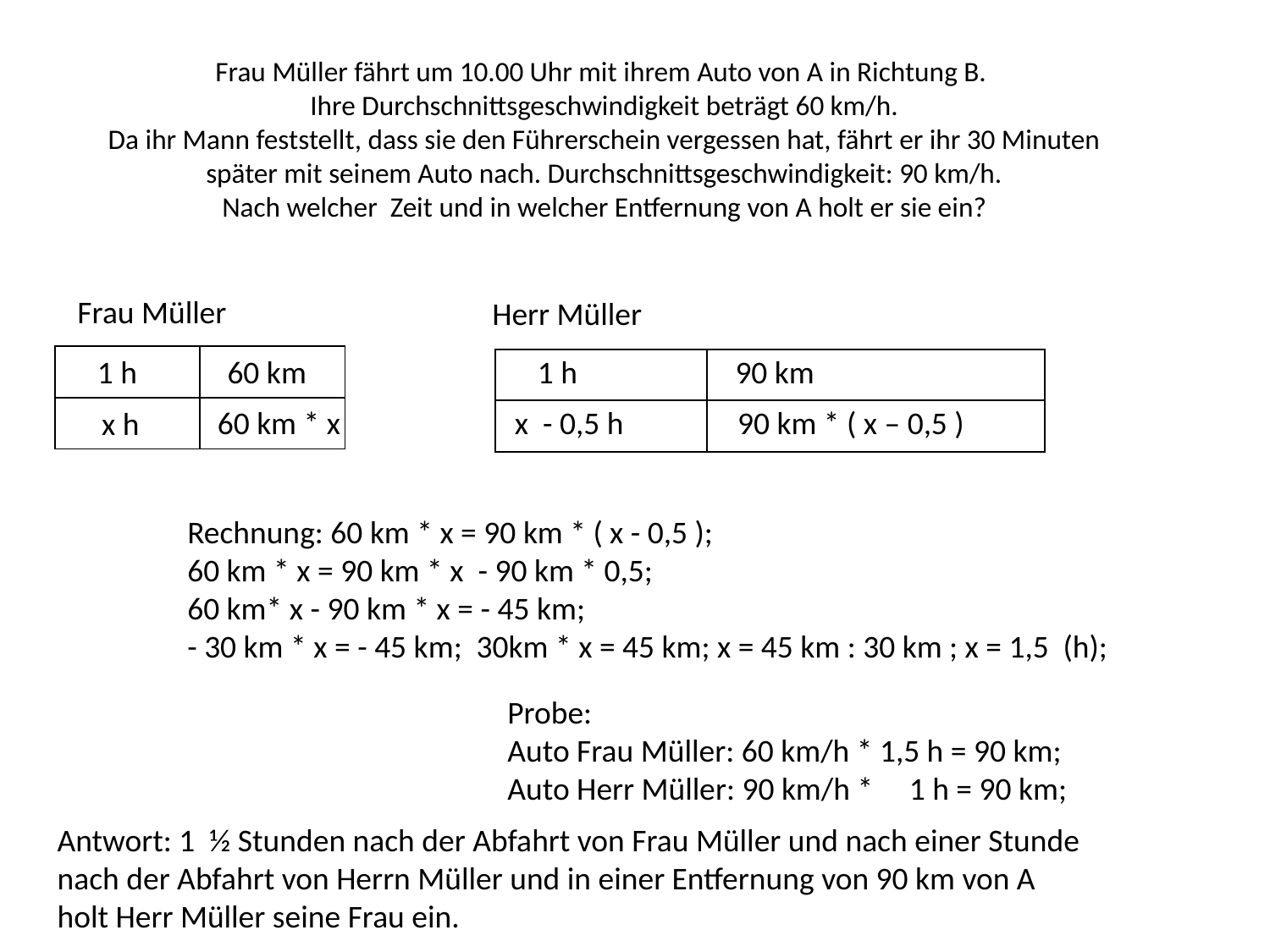

# Frau Müller fährt um 10.00 Uhr mit ihrem Auto von A in Richtung B. Ihre Durchschnittsgeschwindigkeit beträgt 60 km/h. Da ihr Mann feststellt, dass sie den Führerschein vergessen hat, fährt er ihr 30 Minuten später mit seinem Auto nach. Durchschnittsgeschwindigkeit: 90 km/h. Nach welcher  Zeit und in welcher Entfernung von A holt er sie ein?
Frau Müller
Herr Müller
|  |  |
| --- | --- |
|  |  |
1 h
60 km
1 h
90 km
|  |  |
| --- | --- |
|  |  |
90 km * ( x – 0,5 )
60 km * x
 x  - 0,5 h
  x h
Rechnung: 60 km * x = 90 km * ( x - 0,5 );
60 km * x = 90 km * x  - 90 km * 0,5;
60 km* x - 90 km * x = - 45 km;
- 30 km * x = - 45 km;  30km * x = 45 km; x = 45 km : 30 km ; x = 1,5  (h);
Probe:
Auto Frau Müller: 60 km/h * 1,5 h = 90 km;
Auto Herr Müller: 90 km/h *     1 h = 90 km;
Antwort: 1  ½ Stunden nach der Abfahrt von Frau Müller und nach einer Stunde nach der Abfahrt von Herrn Müller und in einer Entfernung von 90 km von A holt Herr Müller seine Frau ein.